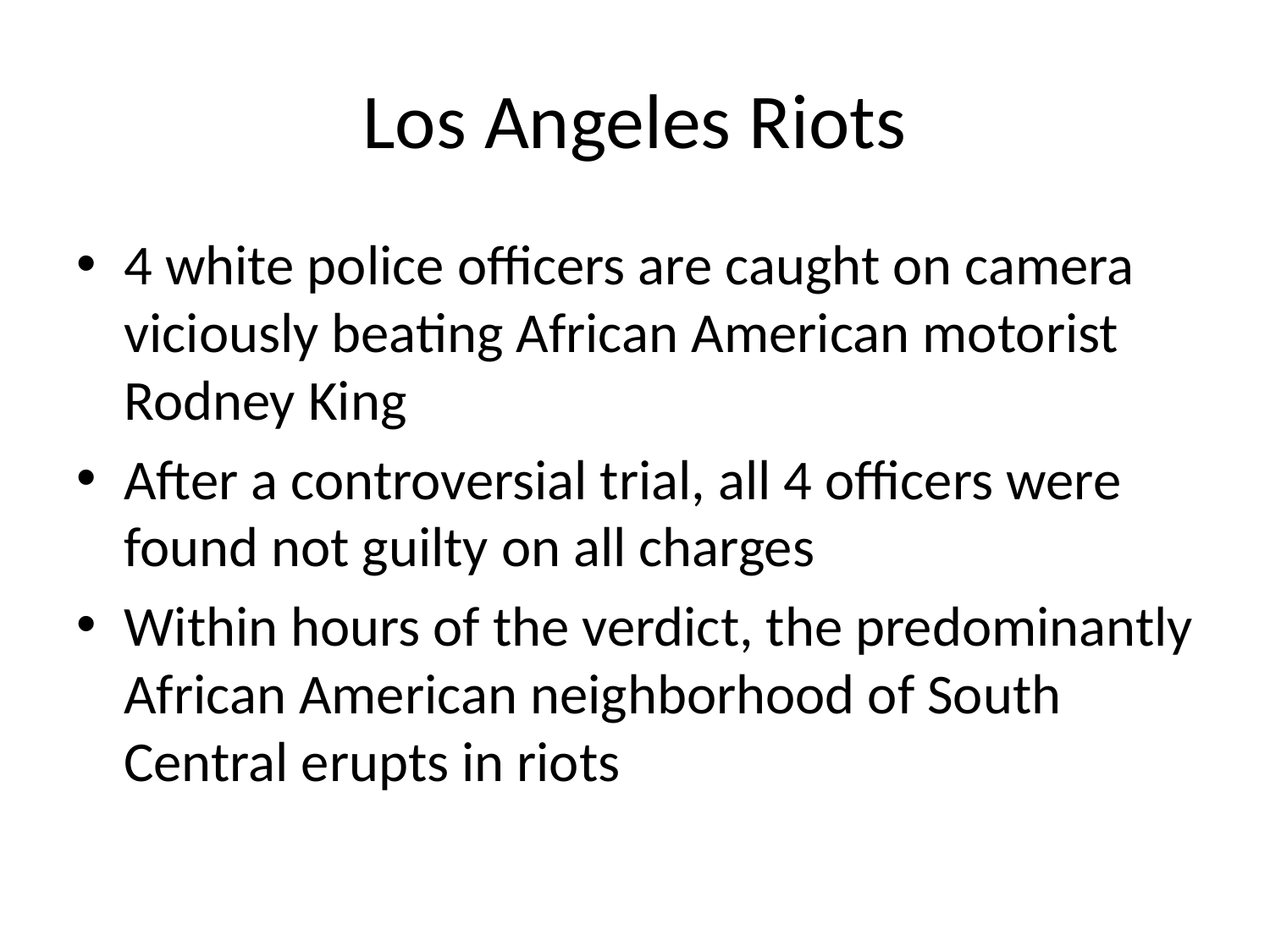

# Los Angeles Riots
4 white police officers are caught on camera viciously beating African American motorist Rodney King
After a controversial trial, all 4 officers were found not guilty on all charges
Within hours of the verdict, the predominantly African American neighborhood of South Central erupts in riots